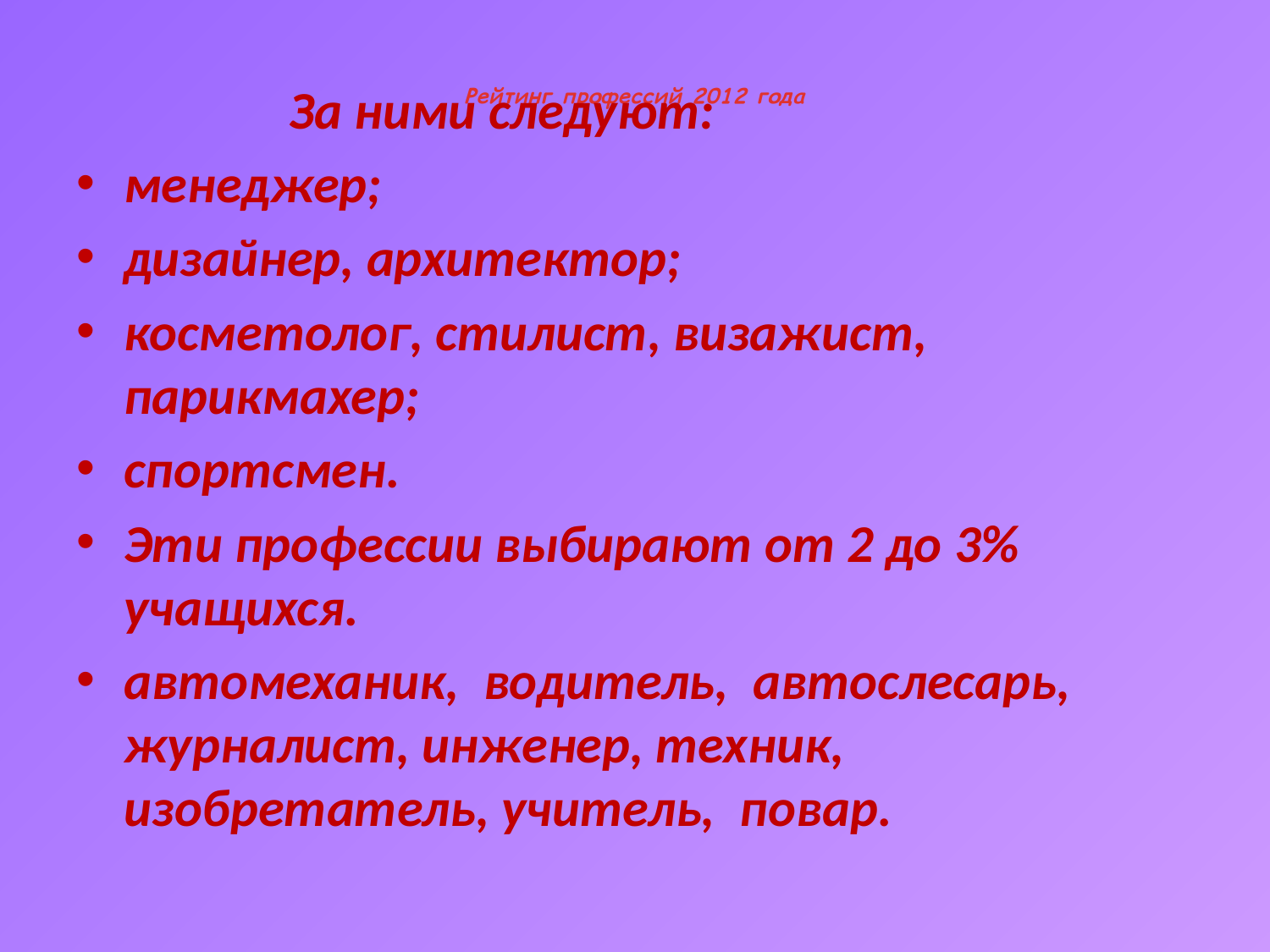

За ними следуют:
менеджер;
дизайнер, архитектор;
косметолог, стилист, визажист, парикмахер;
спортсмен.
Эти профессии выбирают от 2 до 3% учащихся.
автомеханик,  водитель,  автослесарь, журналист, инженер, техник, изобретатель, учитель,  повар.

# Рейтинг профессий 2012 года